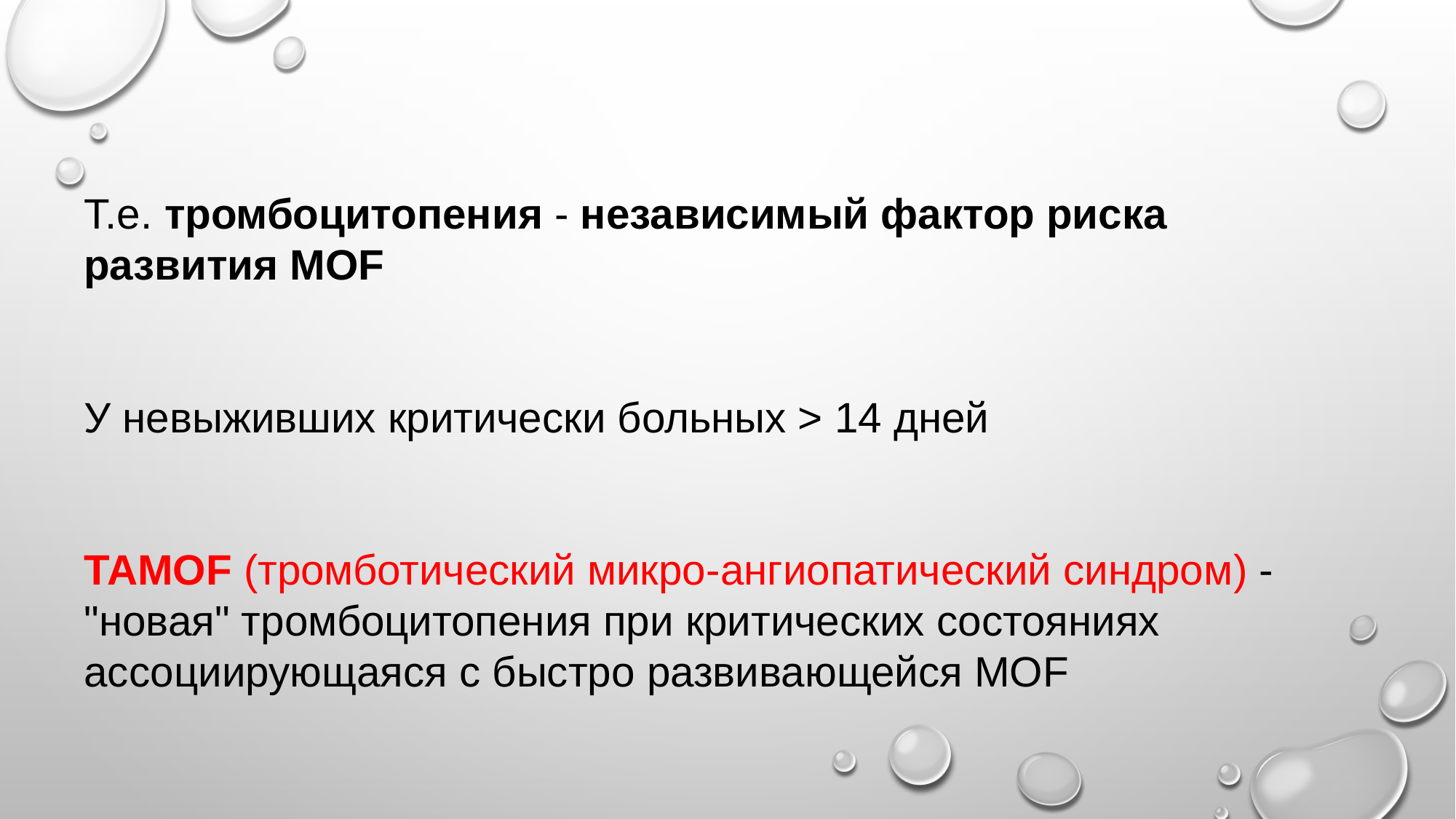

Т.е. тромбоцитопения - независимый фактор риска развития MOF

У невыживших критически больных > 14 дней

ТАМОF (тромботический микро-ангиопатический синдром) - "новая" тромбоцитопения при критических состояниях ассоциирующаяся с быстро развивающейся MOF